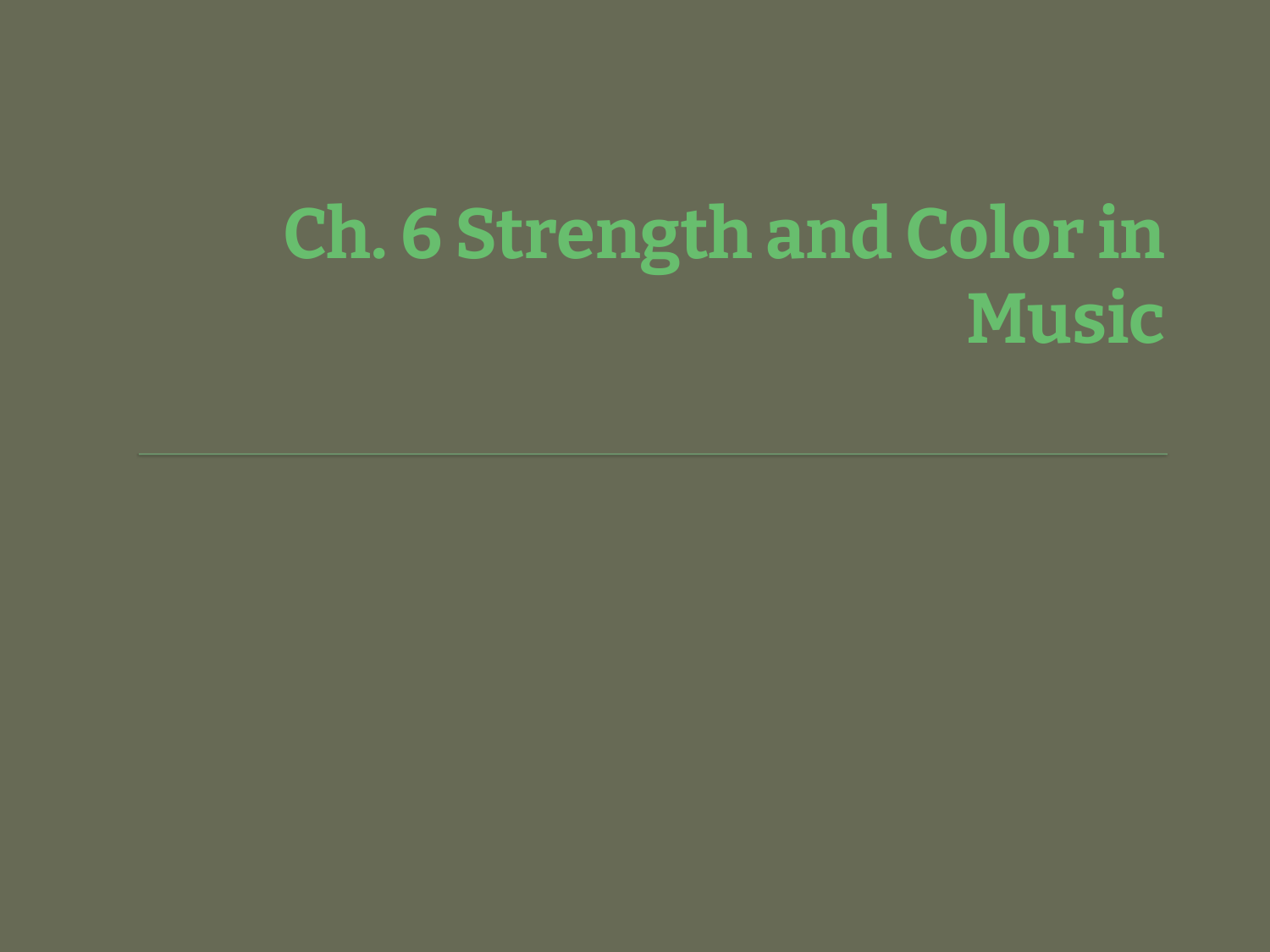

# Ch. 6 Strength and Color in Music